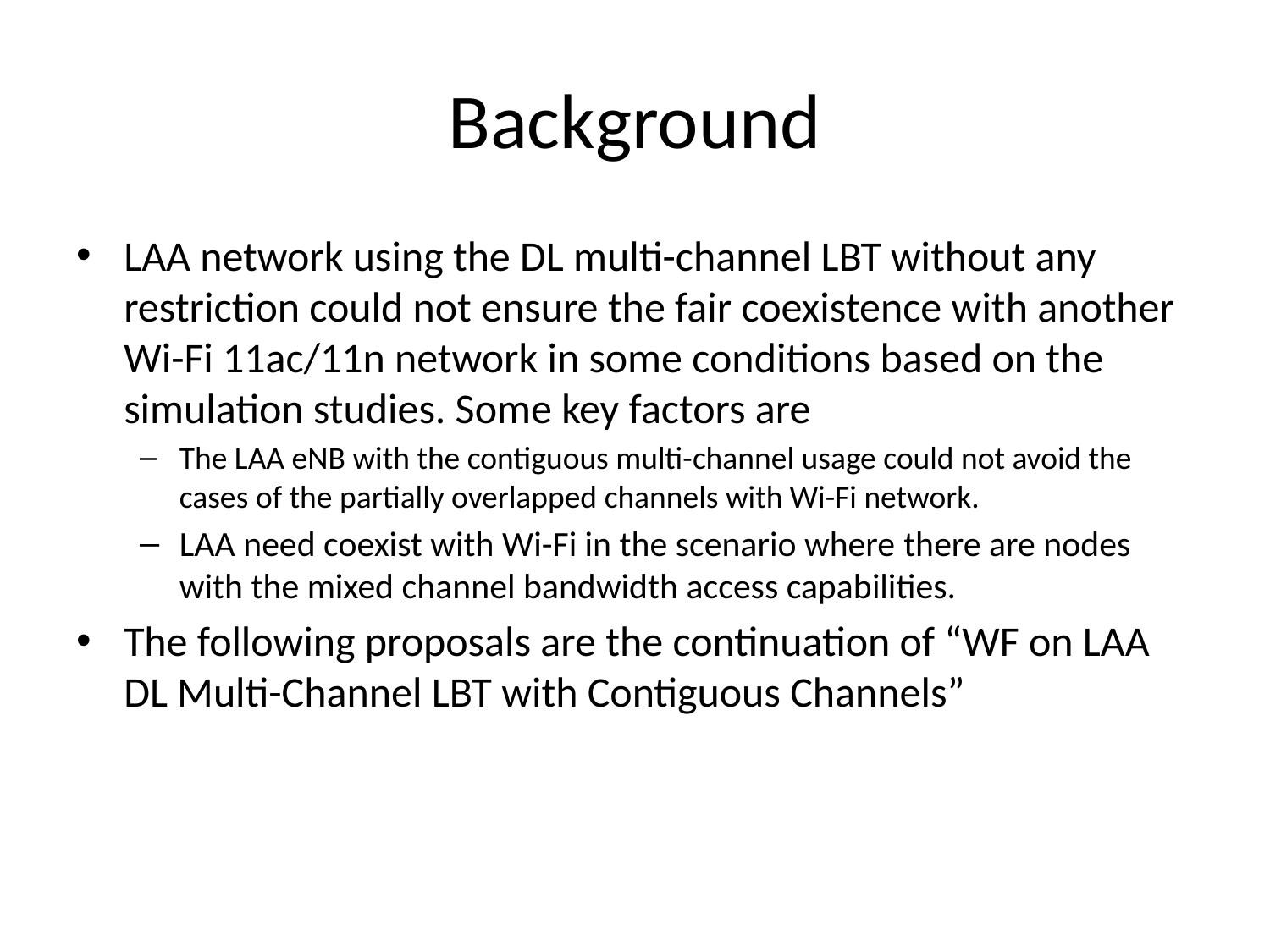

# Background
LAA network using the DL multi-channel LBT without any restriction could not ensure the fair coexistence with another Wi-Fi 11ac/11n network in some conditions based on the simulation studies. Some key factors are
The LAA eNB with the contiguous multi-channel usage could not avoid the cases of the partially overlapped channels with Wi-Fi network.
LAA need coexist with Wi-Fi in the scenario where there are nodes with the mixed channel bandwidth access capabilities.
The following proposals are the continuation of “WF on LAA DL Multi-Channel LBT with Contiguous Channels”